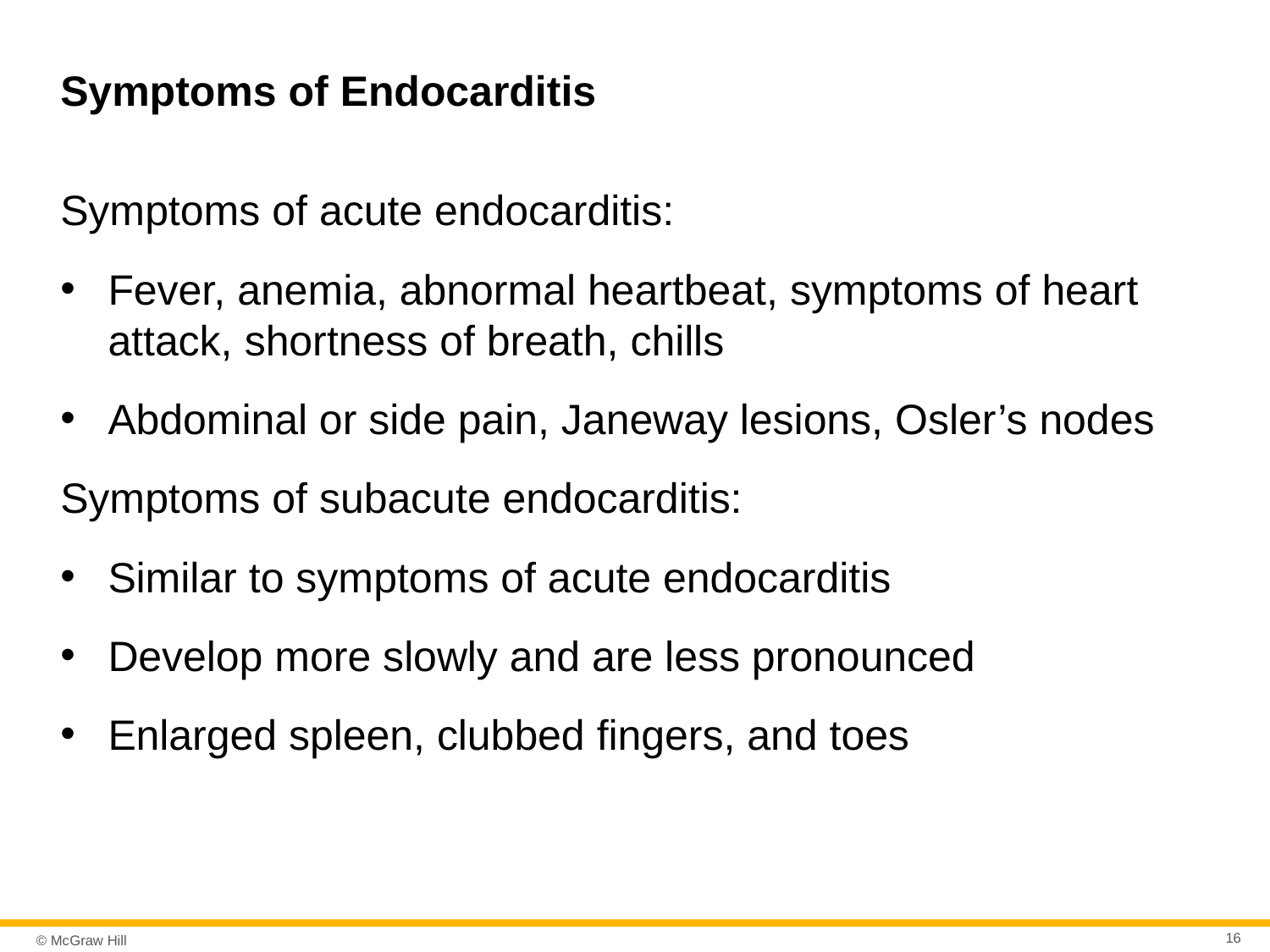

# Symptoms of Endocarditis
Symptoms of acute endocarditis:
Fever, anemia, abnormal heartbeat, symptoms of heart attack, shortness of breath, chills
Abdominal or side pain, Janeway lesions, Osler’s nodes
Symptoms of subacute endocarditis:
Similar to symptoms of acute endocarditis
Develop more slowly and are less pronounced
Enlarged spleen, clubbed fingers, and toes